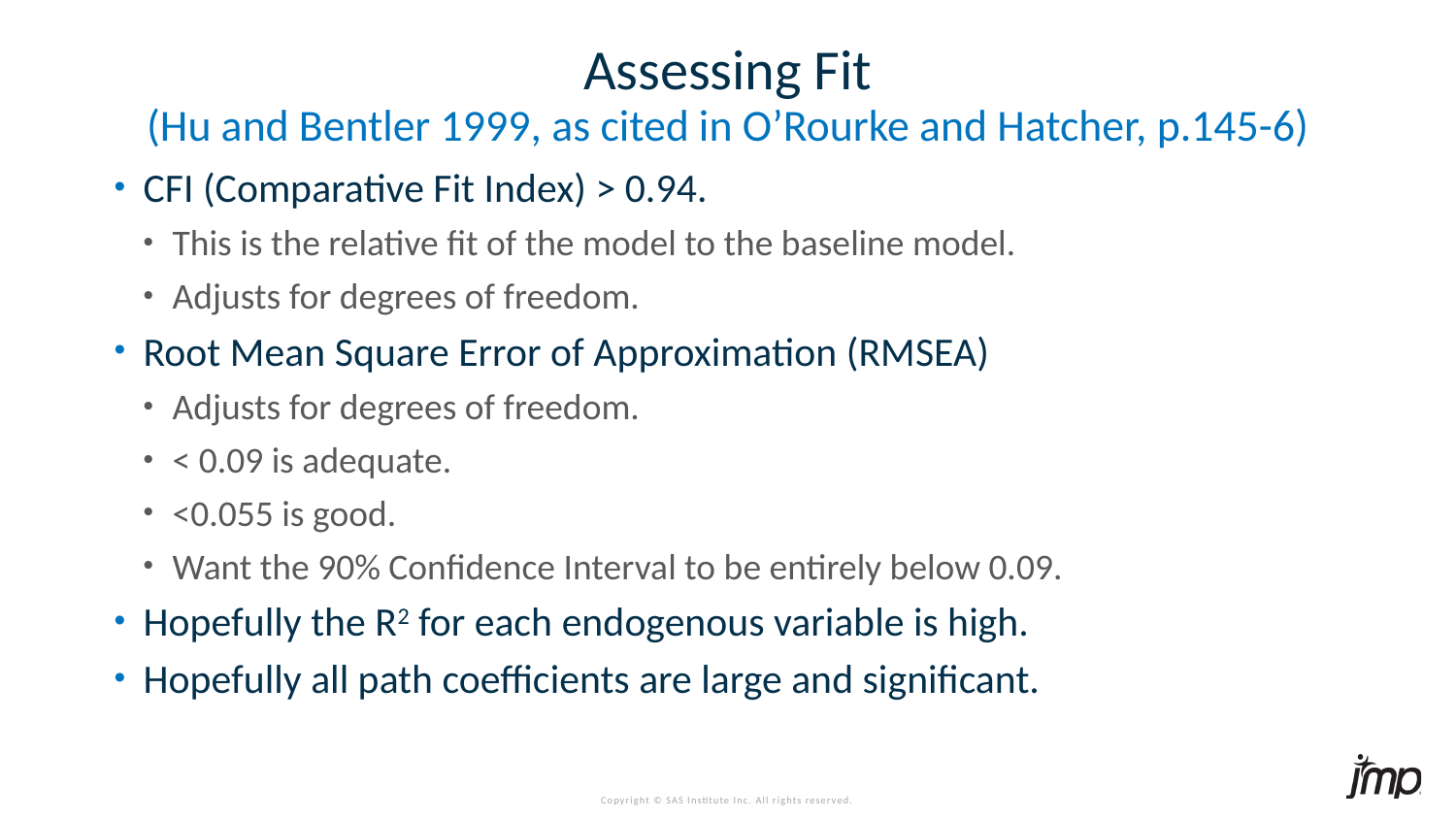

# Assessing Fit
(Hu and Bentler 1999, as cited in O’Rourke and Hatcher, p.145-6)
CFI (Comparative Fit Index) > 0.94.
This is the relative fit of the model to the baseline model.
Adjusts for degrees of freedom.
Root Mean Square Error of Approximation (RMSEA)
Adjusts for degrees of freedom.
< 0.09 is adequate.
<0.055 is good.
Want the 90% Confidence Interval to be entirely below 0.09.
Hopefully the R2 for each endogenous variable is high.
Hopefully all path coefficients are large and significant.